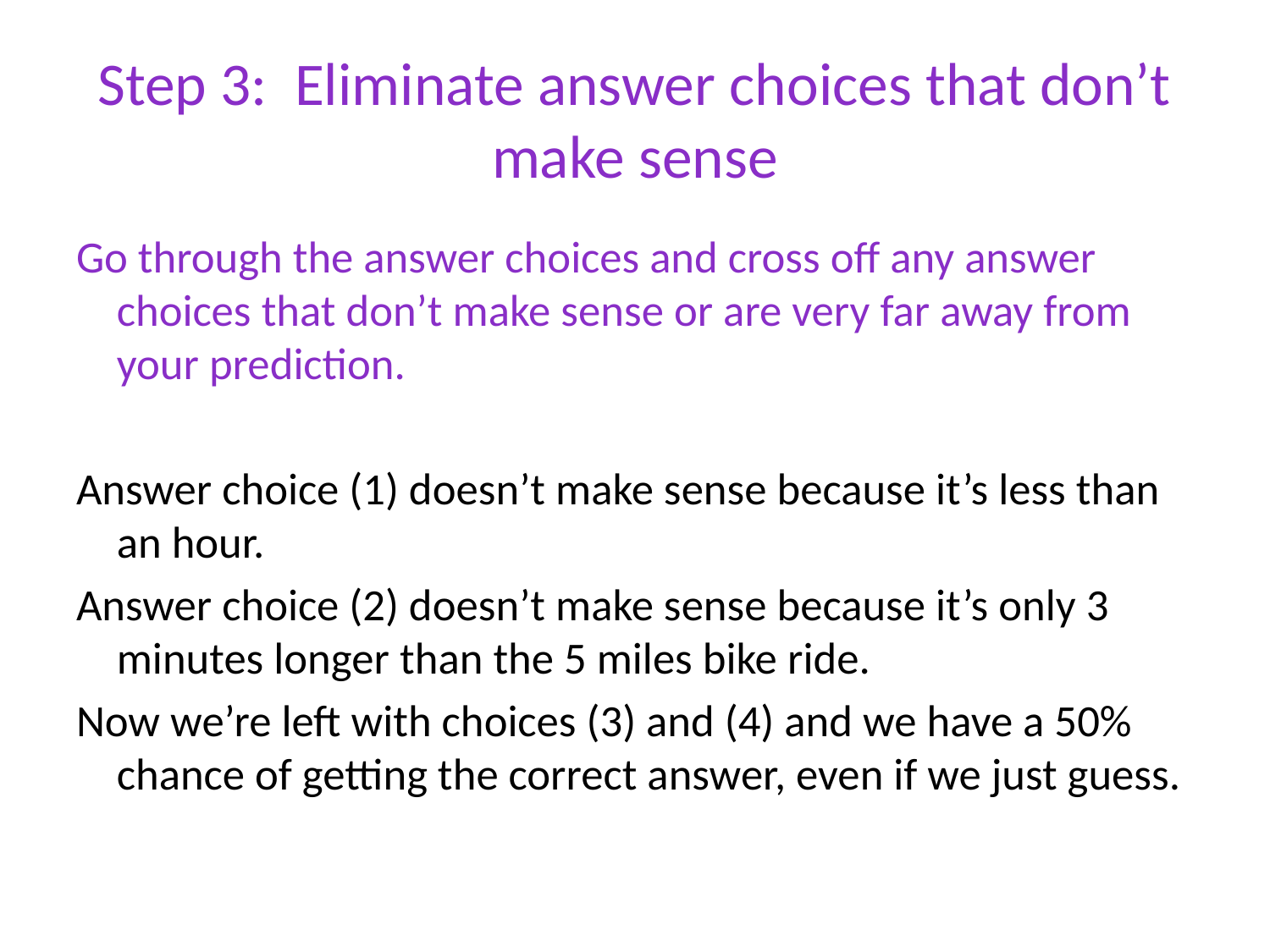

# Step 3:  Eliminate answer choices that don’t make sense
Go through the answer choices and cross off any answer choices that don’t make sense or are very far away from your prediction.

Answer choice (1) doesn’t make sense because it’s less than an hour.
Answer choice (2) doesn’t make sense because it’s only 3 minutes longer than the 5 miles bike ride.
Now we’re left with choices (3) and (4) and we have a 50% chance of getting the correct answer, even if we just guess.